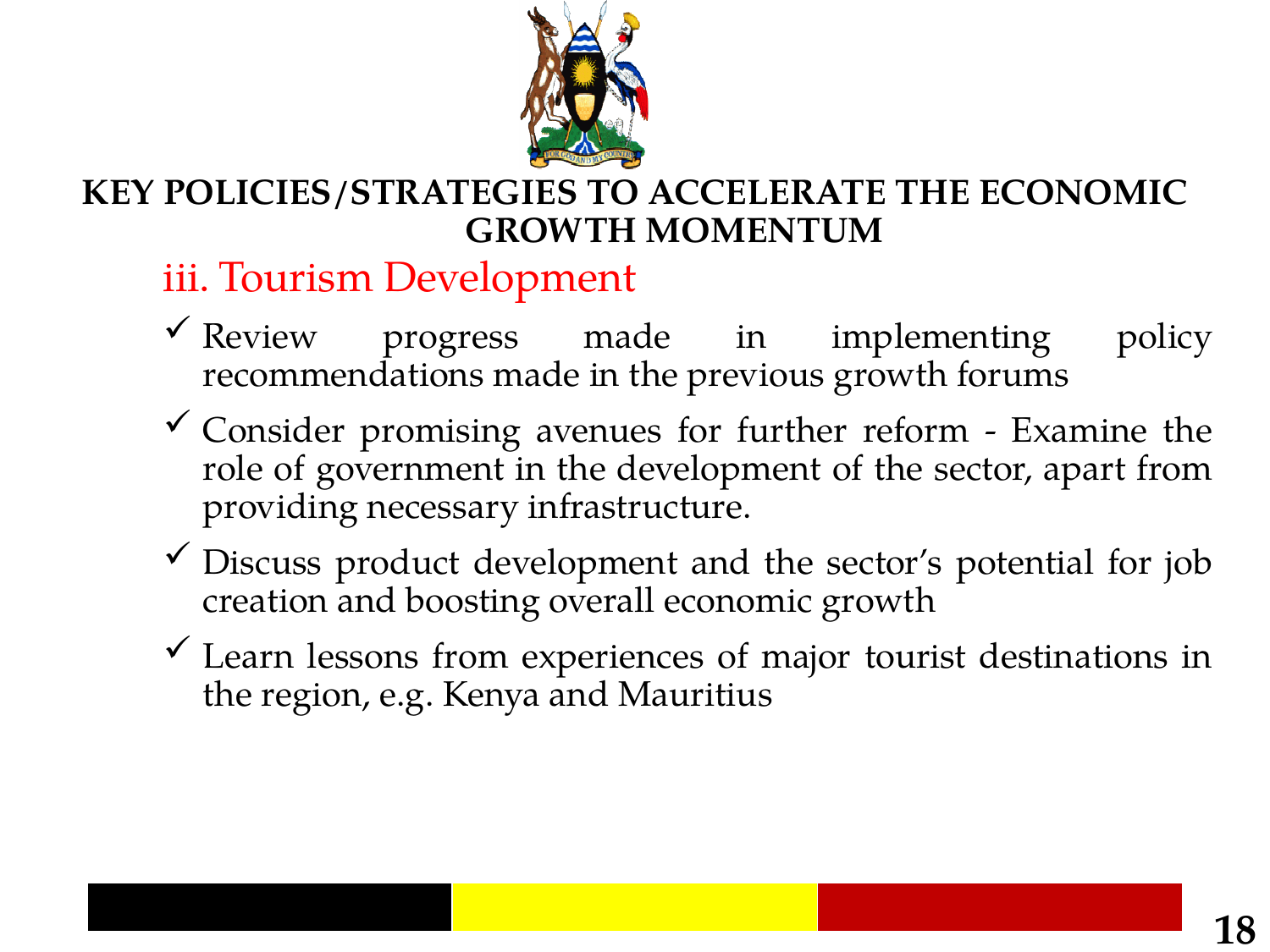

KEY POLICIES/STRATEGIES TO ACCELERATE THE ECONOMIC GROWTH MOMENTUM

iii.	Tourism Development
Review progress made in implementing policy recommendations made in the previous growth forums
Consider promising avenues for further reform - Examine the role of government in the development of the sector, apart from providing necessary infrastructure.
Discuss product development and the sector’s potential for job creation and boosting overall economic growth
Learn lessons from experiences of major tourist destinations in the region, e.g. Kenya and Mauritius

18